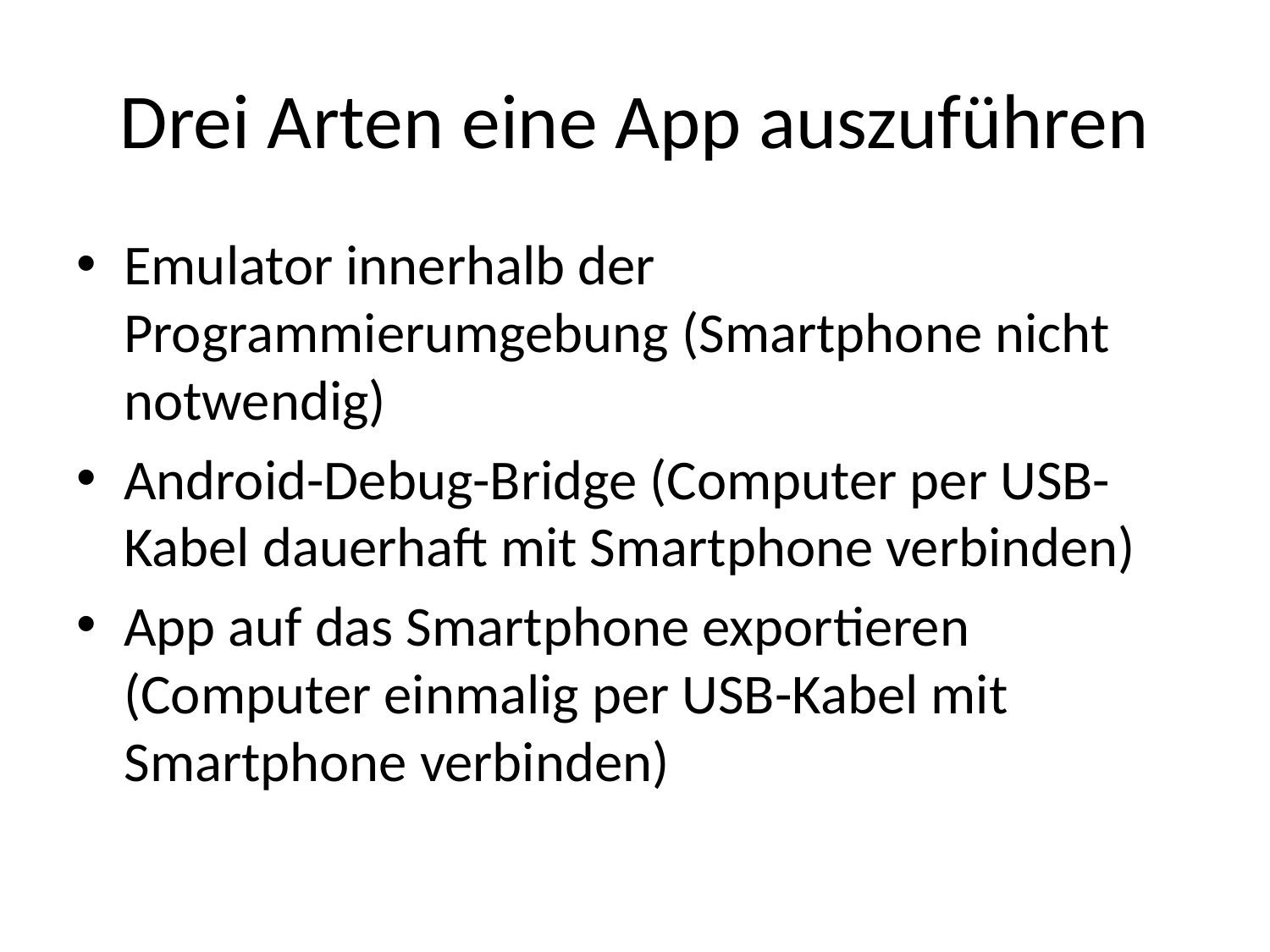

# Drei Arten eine App auszuführen
Emulator innerhalb der Programmierumgebung (Smartphone nicht notwendig)
Android-Debug-Bridge (Computer per USB-Kabel dauerhaft mit Smartphone verbinden)
App auf das Smartphone exportieren (Computer einmalig per USB-Kabel mit Smartphone verbinden)